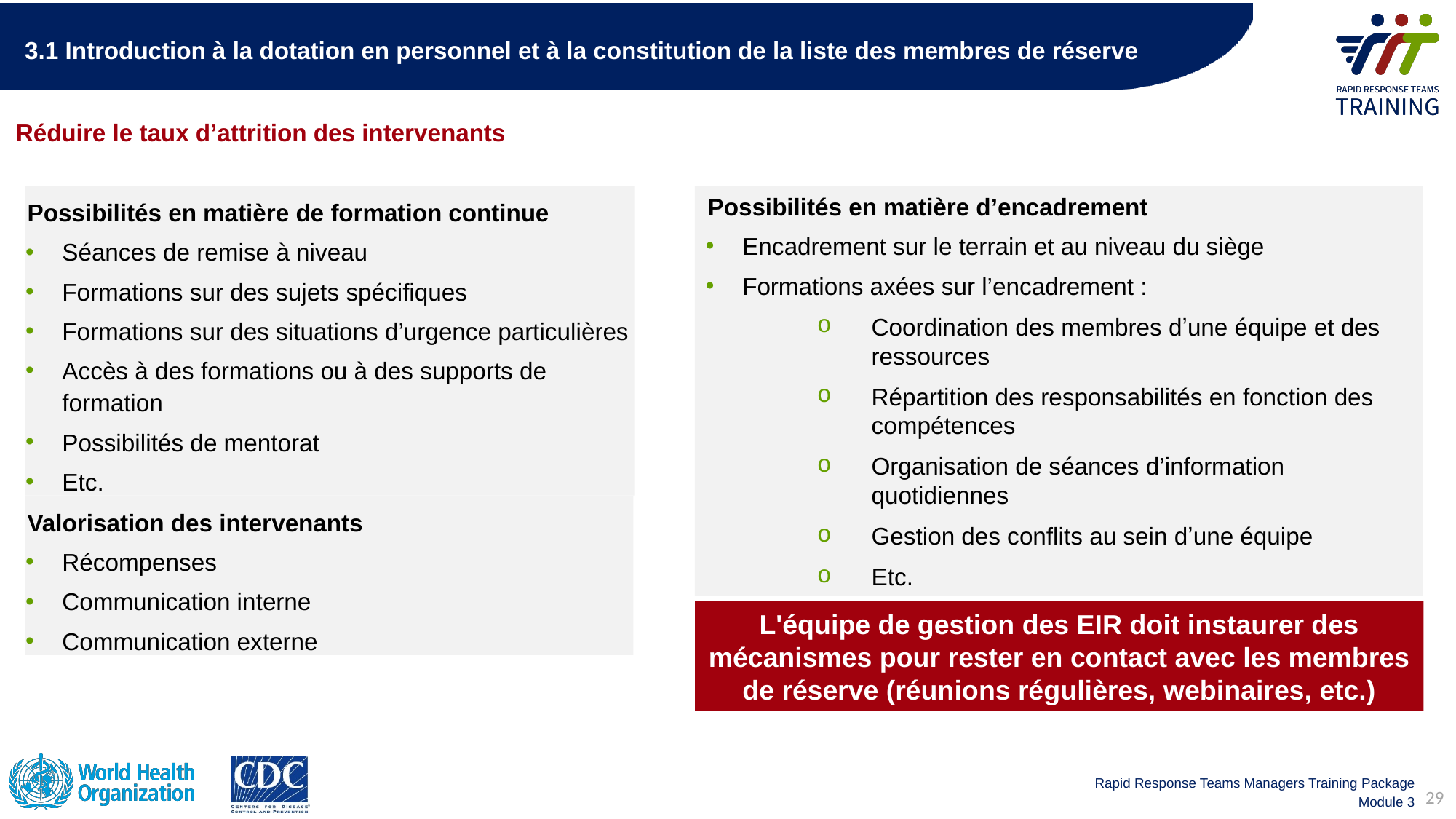

3.1 Introduction à la dotation en personnel et à la constitution de la liste des membres de réserve
# Réduire le taux d’attrition des intervenants
Possibilités en matière de formation continue
Séances de remise à niveau
Formations sur des sujets spécifiques
Formations sur des situations d’urgence particulières
Accès à des formations ou à des supports de formation
Possibilités de mentorat
Etc.
Possibilités en matière d’encadrement
Encadrement sur le terrain et au niveau du siège
Formations axées sur l’encadrement :
Coordination des membres dʼune équipe et des ressources
Répartition des responsabilités en fonction des compétences
Organisation de séances d’information quotidiennes
Gestion des conflits au sein dʼune équipe
Etc.
Valorisation des intervenants
Récompenses
Communication interne
Communication externe
L'équipe de gestion des EIR doit instaurer des mécanismes pour rester en contact avec les membres de réserve (réunions régulières, webinaires, etc.)
29